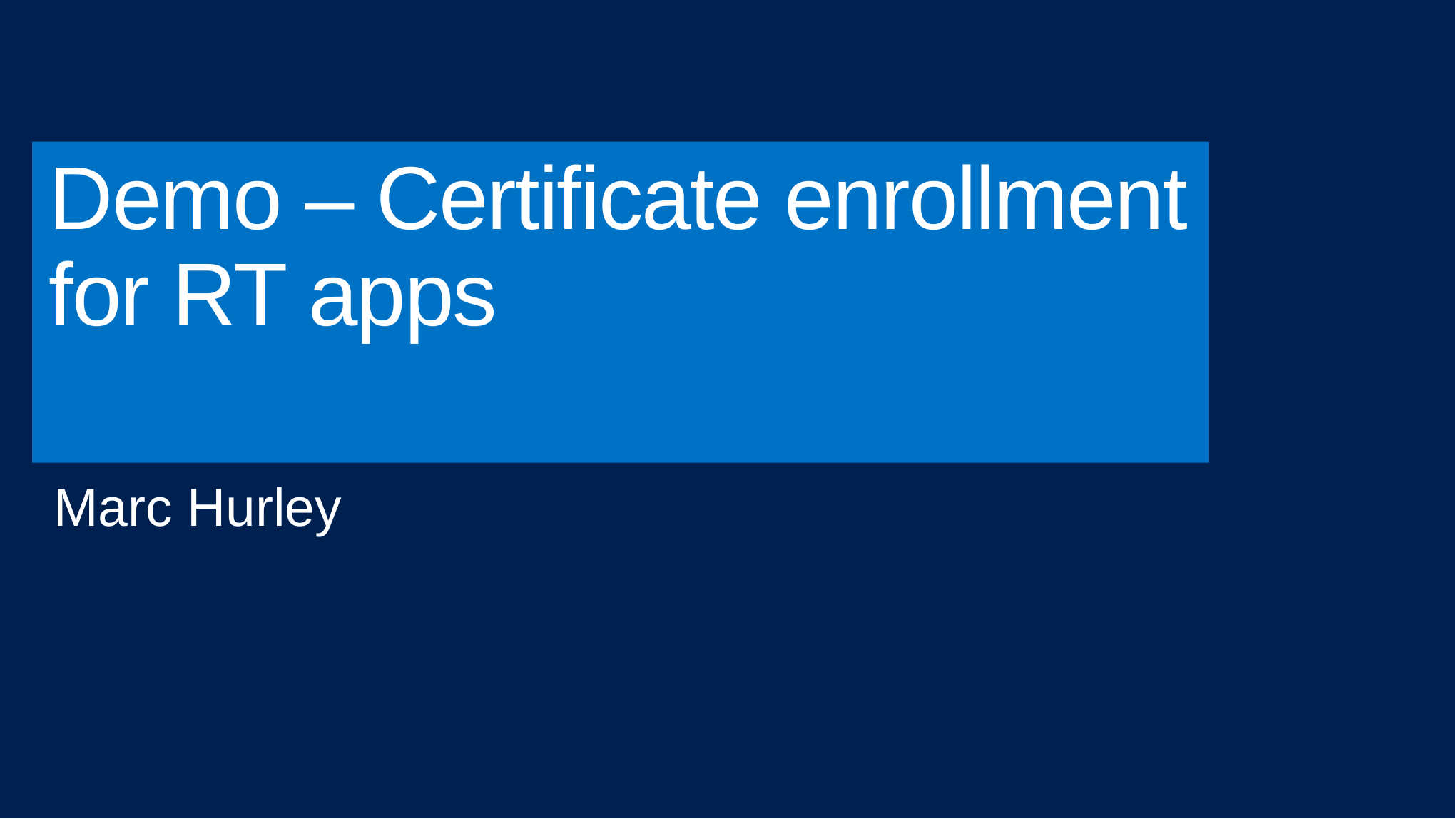

# Demo – Certificate enrollment for RT apps
Marc Hurley